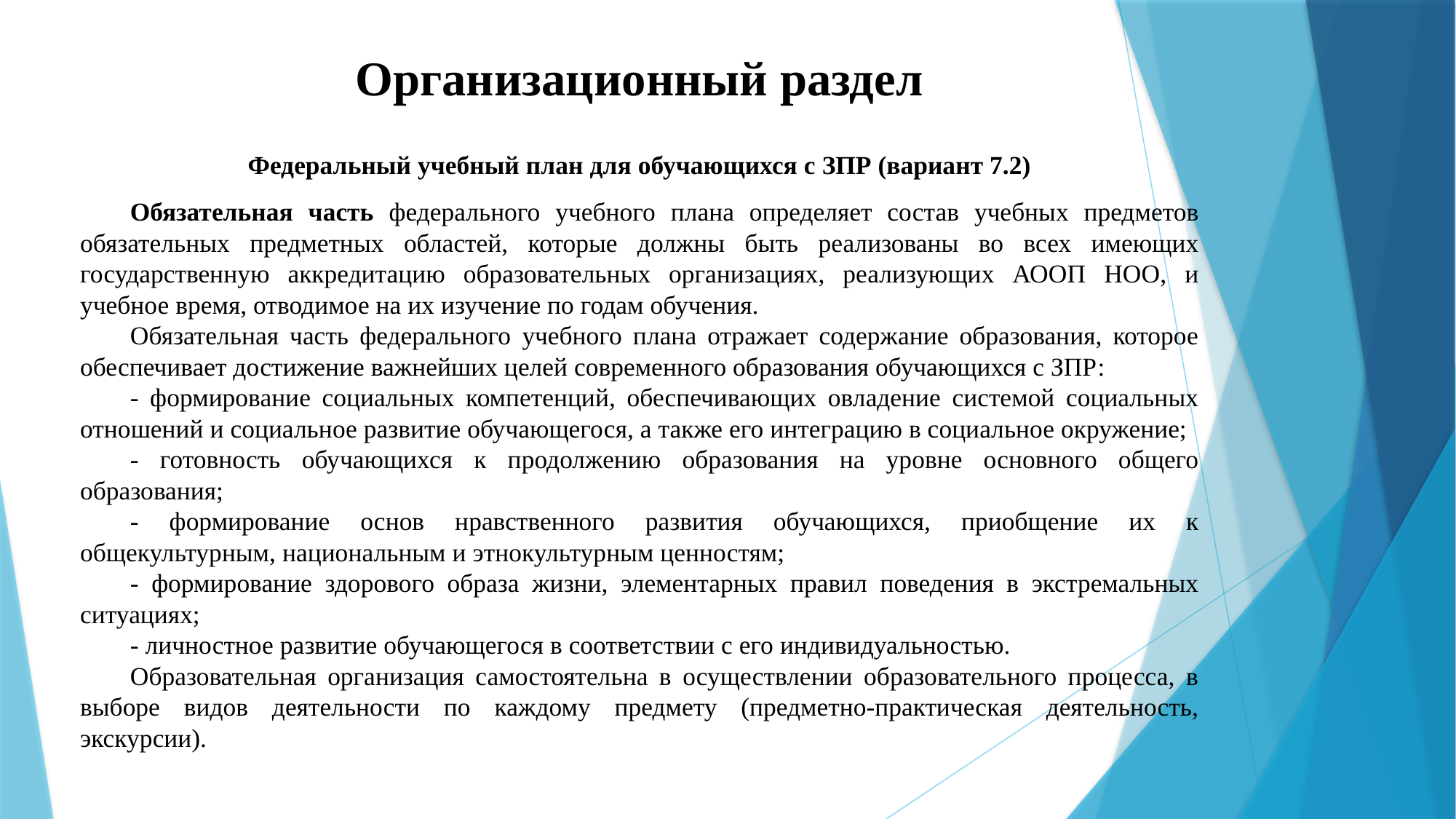

# Организационный раздел
Федеральный учебный план для обучающихся с ЗПР (вариант 7.2)
Обязательная часть федерального учебного плана определяет состав учебных предметов обязательных предметных областей, которые должны быть реализованы во всех имеющих государственную аккредитацию образовательных организациях, реализующих АООП НОО, и учебное время, отводимое на их изучение по годам обучения.
Обязательная часть федерального учебного плана отражает содержание образования, которое обеспечивает достижение важнейших целей современного образования обучающихся с ЗПР:
- формирование социальных компетенций, обеспечивающих овладение системой социальных отношений и социальное развитие обучающегося, а также его интеграцию в социальное окружение;
- готовность обучающихся к продолжению образования на уровне основного общего образования;
- формирование основ нравственного развития обучающихся, приобщение их к общекультурным, национальным и этнокультурным ценностям;
- формирование здорового образа жизни, элементарных правил поведения в экстремальных ситуациях;
- личностное развитие обучающегося в соответствии с его индивидуальностью.
Образовательная организация самостоятельна в осуществлении образовательного процесса, в выборе видов деятельности по каждому предмету (предметно-практическая деятельность, экскурсии).